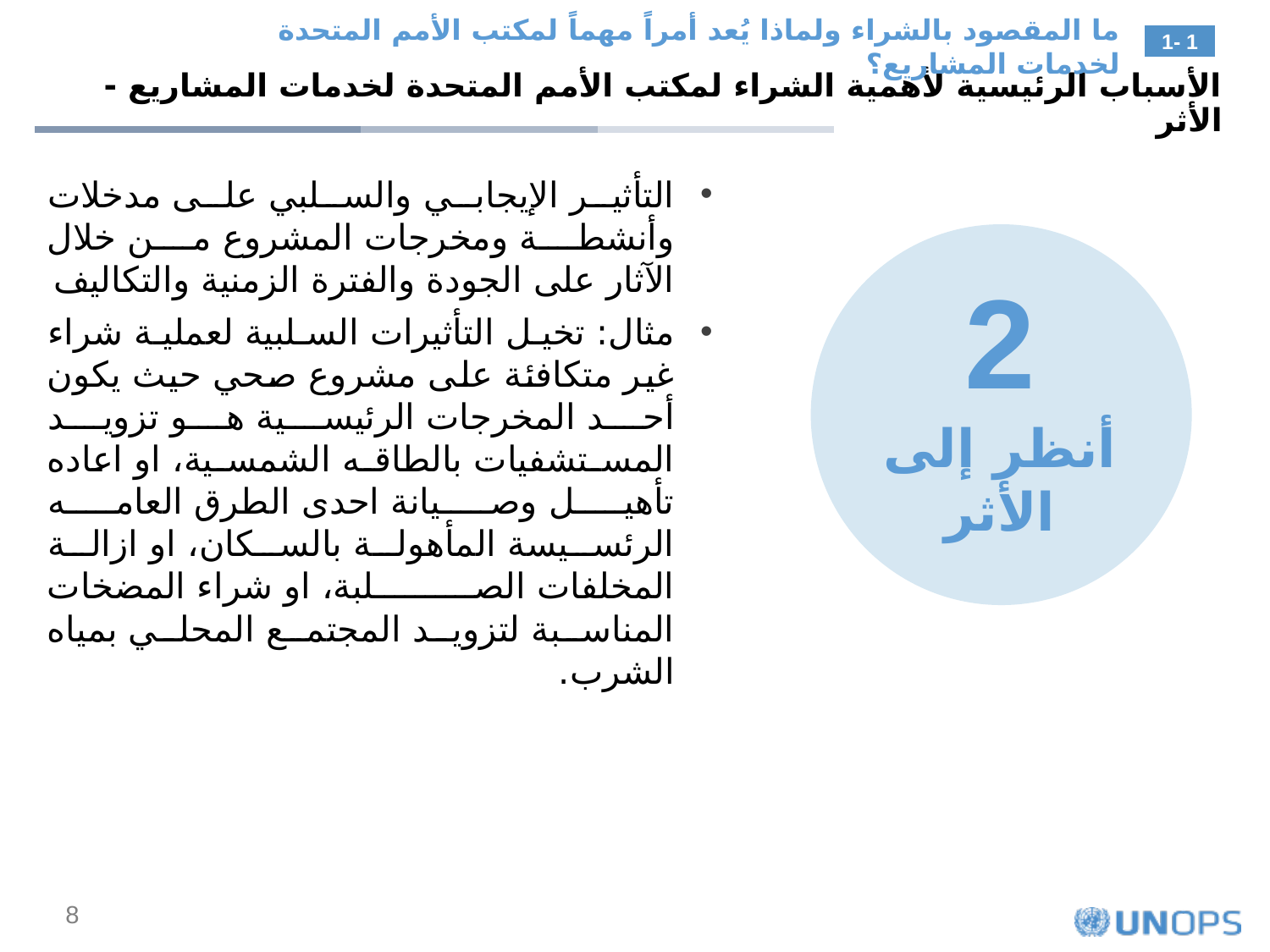

ما المقصود بالشراء ولماذا يُعد أمراً مهماً لمكتب الأمم المتحدة لخدمات المشاريع؟
1- 1
الأسباب الرئيسية لأهمية الشراء لمكتب الأمم المتحدة لخدمات المشاريع - الأثر
التأثير الإيجابي والسلبي على مدخلات وأنشطة ومخرجات المشروع من خلال الآثار على الجودة والفترة الزمنية والتكاليف
مثال: تخيل التأثيرات السلبية لعملية شراء غير متكافئة على مشروع صحي حيث يكون أحد المخرجات الرئيسية هو تزويد المستشفيات بالطاقه الشمسية، او اعاده تأهيل وصيانة احدى الطرق العامه الرئسيسة المأهولة بالسكان، او ازالة المخلفات الصلبة، او شراء المضخات المناسبة لتزويد المجتمع المحلي بمياه الشرب.

2
أنظر إلى الأثر